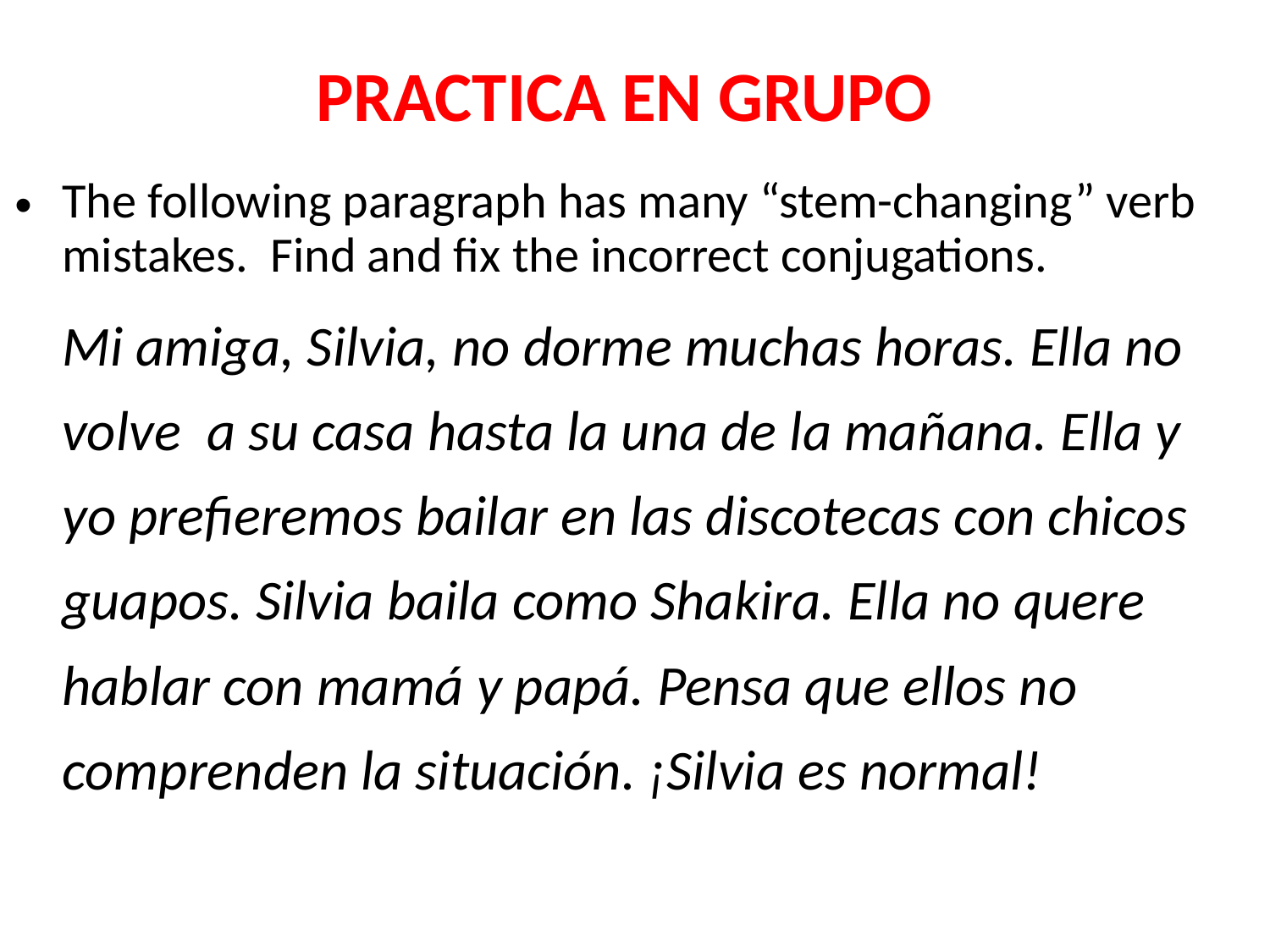

# PRACTICA EN GRUPO
The following paragraph has many “stem-changing” verb mistakes.  Find and fix the incorrect conjugations.
	Mi amiga, Silvia, no dorme muchas horas. Ella no volve  a su casa hasta la una de la mañana. Ella y yo prefieremos bailar en las discotecas con chicos guapos. Silvia baila como Shakira. Ella no quere hablar con mamá y papá. Pensa que ellos no comprenden la situación. ¡Silvia es normal!